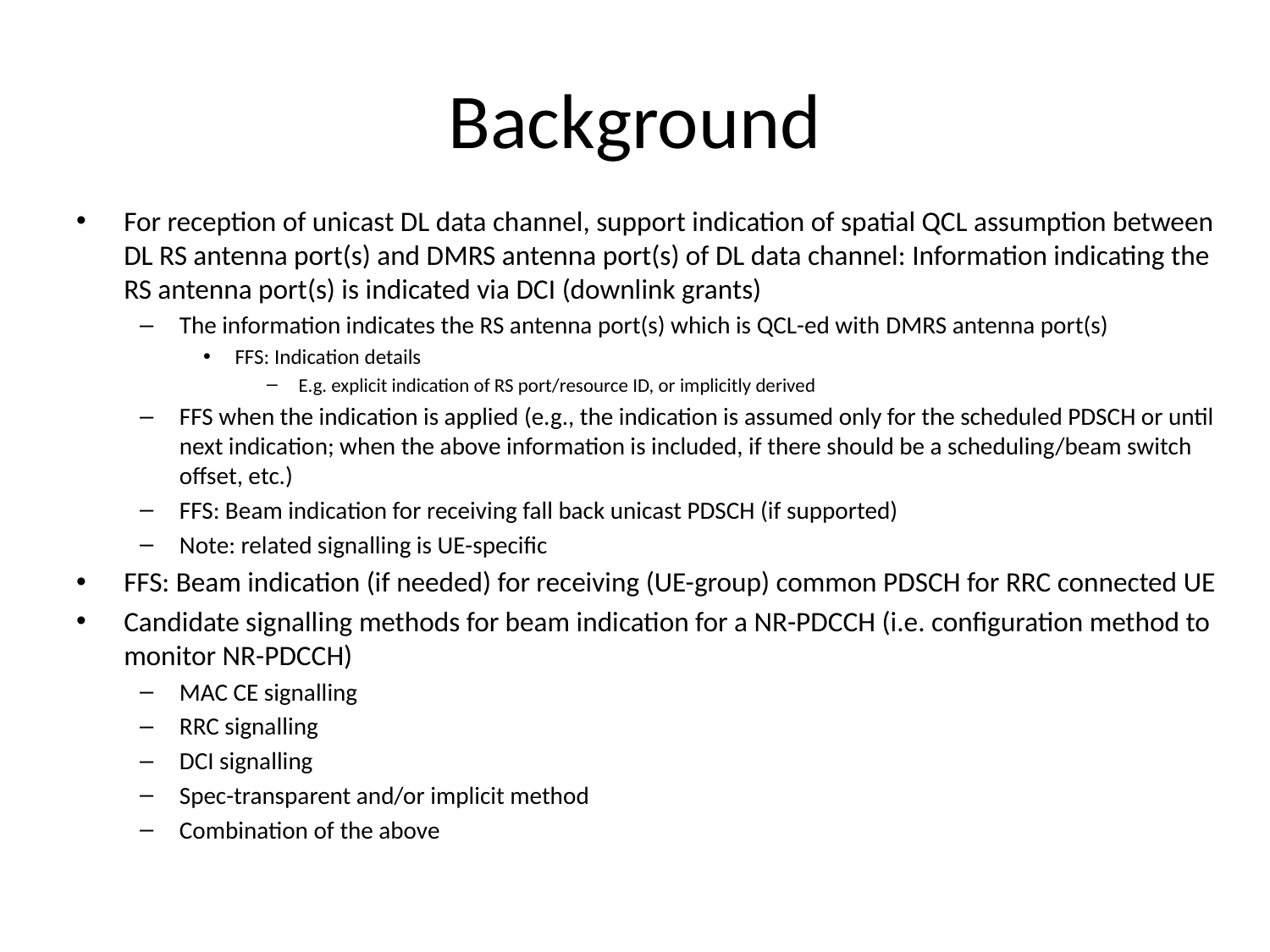

# Background
For reception of unicast DL data channel, support indication of spatial QCL assumption between DL RS antenna port(s) and DMRS antenna port(s) of DL data channel: Information indicating the RS antenna port(s) is indicated via DCI (downlink grants)
The information indicates the RS antenna port(s) which is QCL-ed with DMRS antenna port(s)
FFS: Indication details
E.g. explicit indication of RS port/resource ID, or implicitly derived
FFS when the indication is applied (e.g., the indication is assumed only for the scheduled PDSCH or until next indication; when the above information is included, if there should be a scheduling/beam switch offset, etc.)
FFS: Beam indication for receiving fall back unicast PDSCH (if supported)
Note: related signalling is UE-specific
FFS: Beam indication (if needed) for receiving (UE-group) common PDSCH for RRC connected UE
Candidate signalling methods for beam indication for a NR-PDCCH (i.e. configuration method to monitor NR-PDCCH)
MAC CE signalling
RRC signalling
DCI signalling
Spec-transparent and/or implicit method
Combination of the above